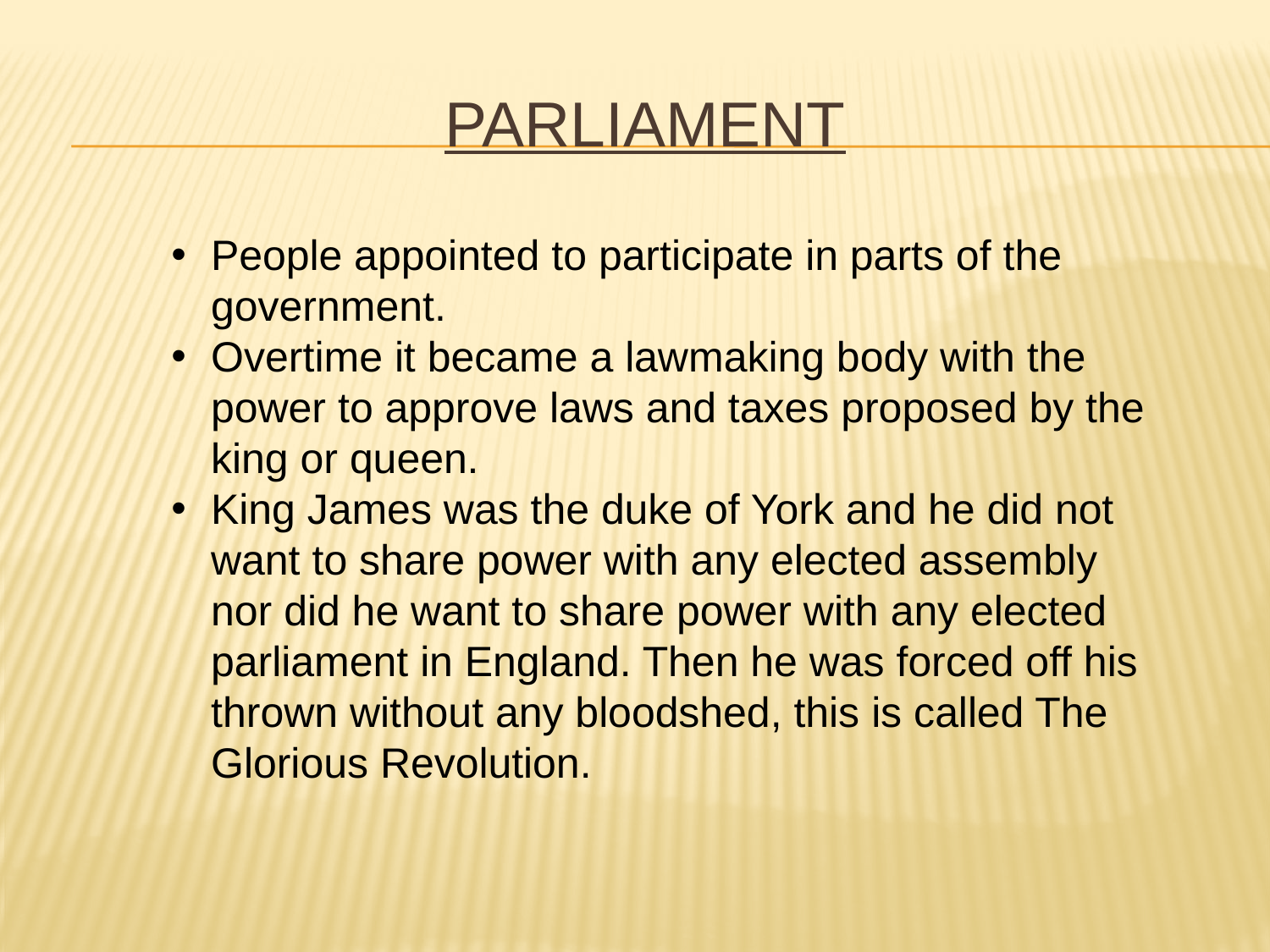

# Parliament
People appointed to participate in parts of the government.
Overtime it became a lawmaking body with the power to approve laws and taxes proposed by the king or queen.
King James was the duke of York and he did not want to share power with any elected assembly nor did he want to share power with any elected parliament in England. Then he was forced off his thrown without any bloodshed, this is called The Glorious Revolution.